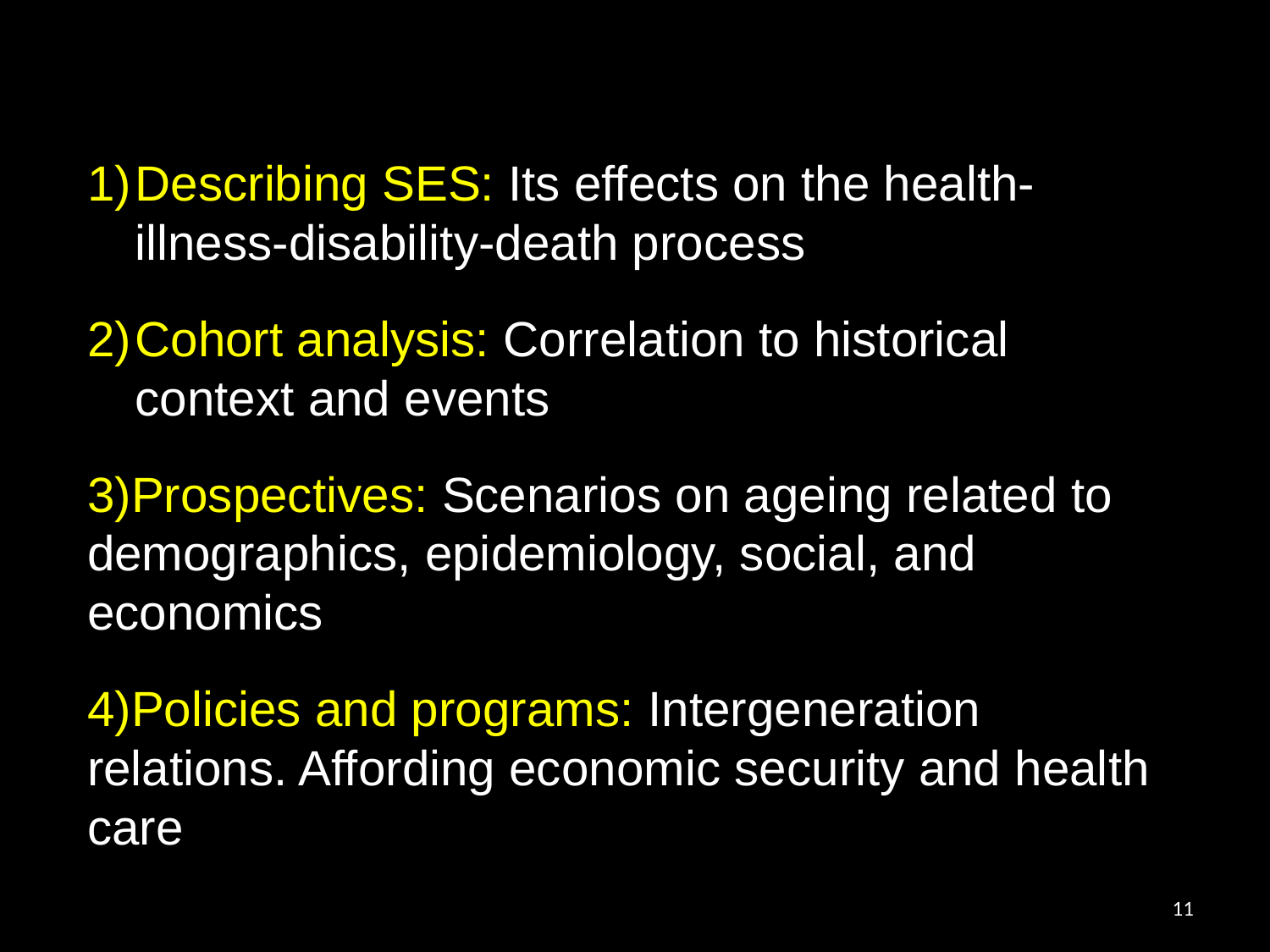

Describing SES: Its effects on the health-illness-disability-death process
Cohort analysis: Correlation to historical context and events
Prospectives: Scenarios on ageing related to demographics, epidemiology, social, and economics
Policies and programs: Intergeneration relations. Affording economic security and health care

11